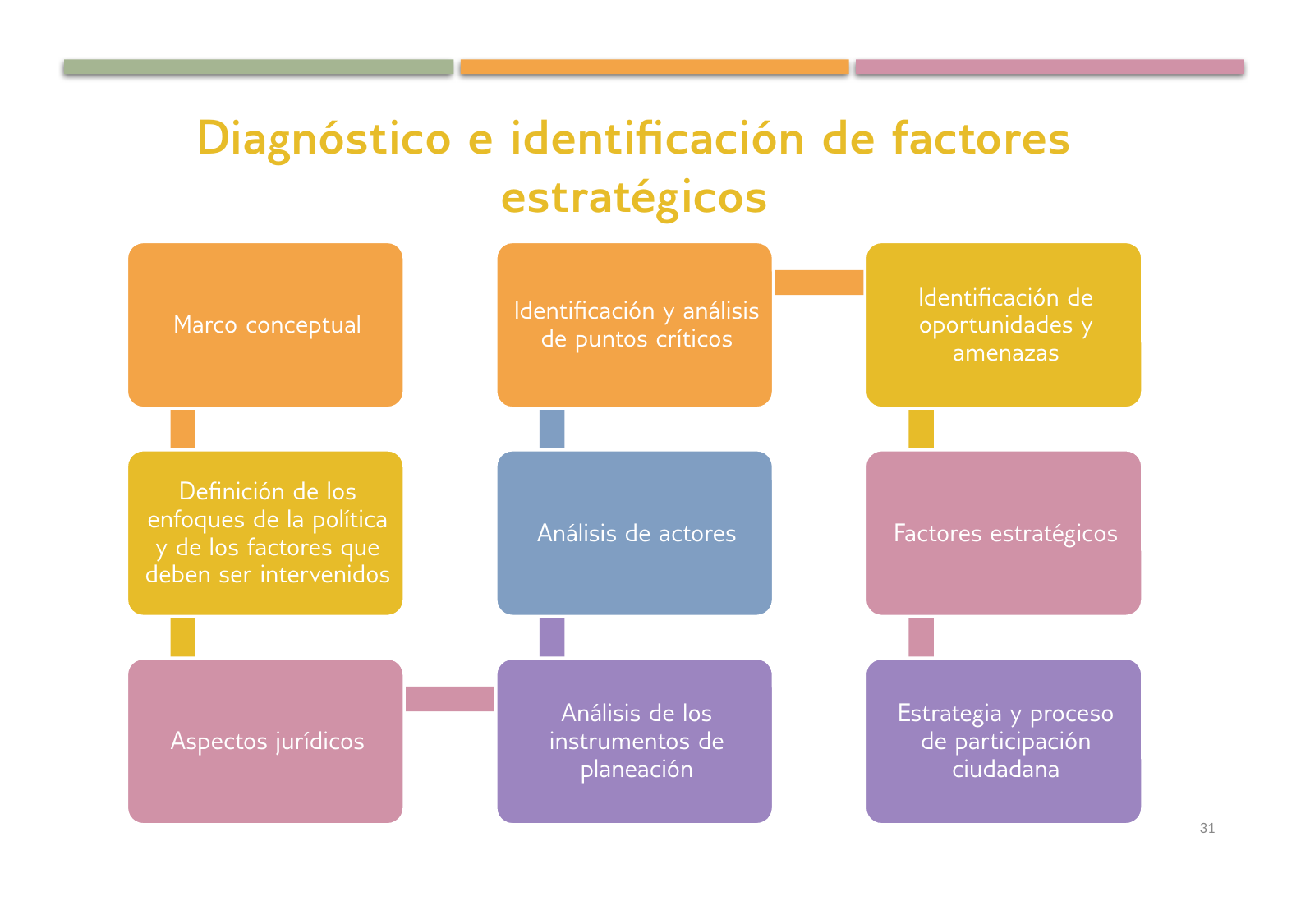

Diagnóstico e identificación de factores estratégicos
Marco conceptual
Definición de los enfoques de la política y de los factores que deben ser intervenidos
Aspectos jurídicos
Análisis de los instrumentos de planeación
Análisis de actores
Identificación y análisis de puntos críticos
Identificación de oportunidades y amenazas
Factores estratégicos
Estrategia y proceso de participación ciudadana
31